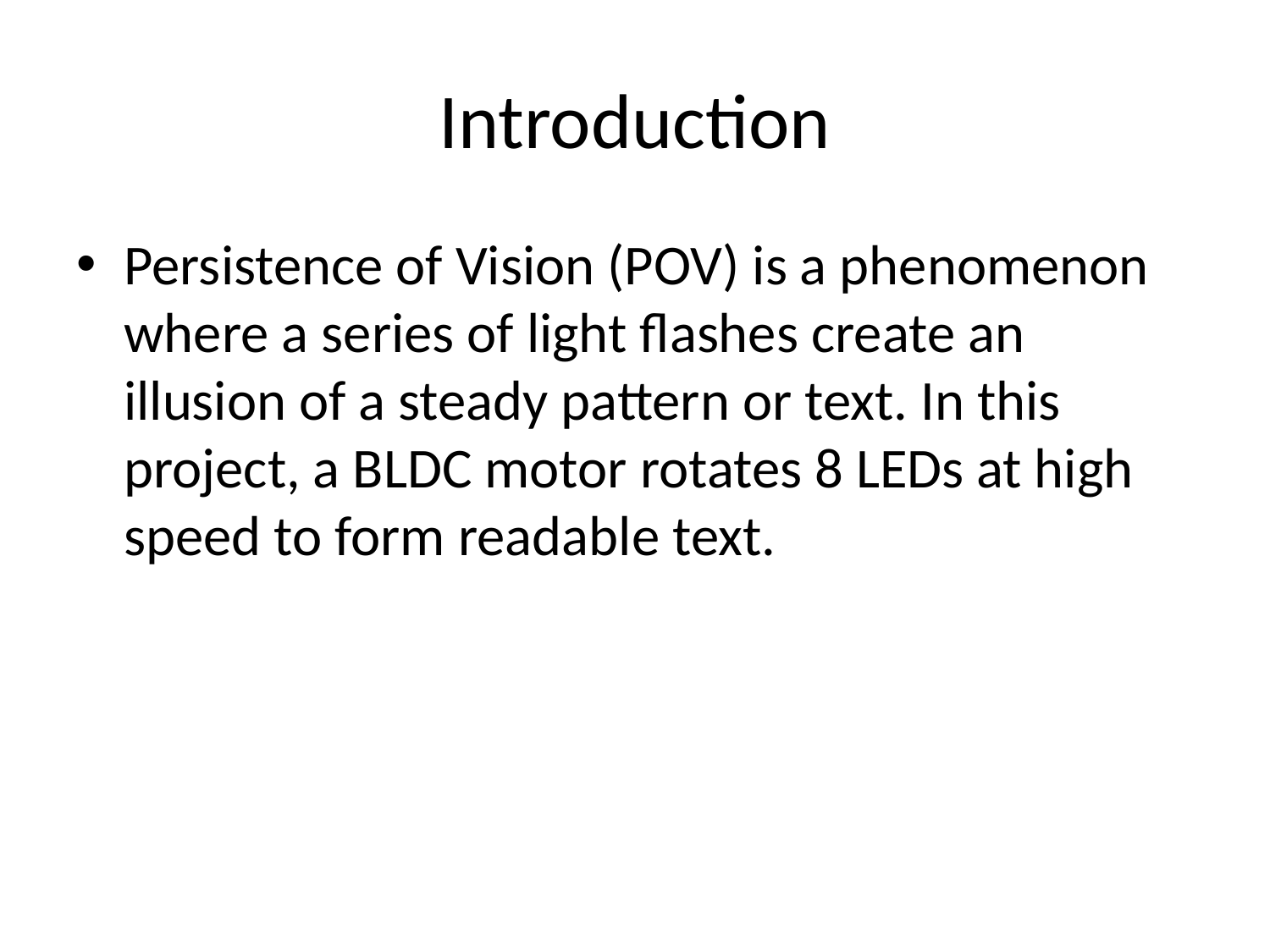

# Introduction
Persistence of Vision (POV) is a phenomenon where a series of light flashes create an illusion of a steady pattern or text. In this project, a BLDC motor rotates 8 LEDs at high speed to form readable text.